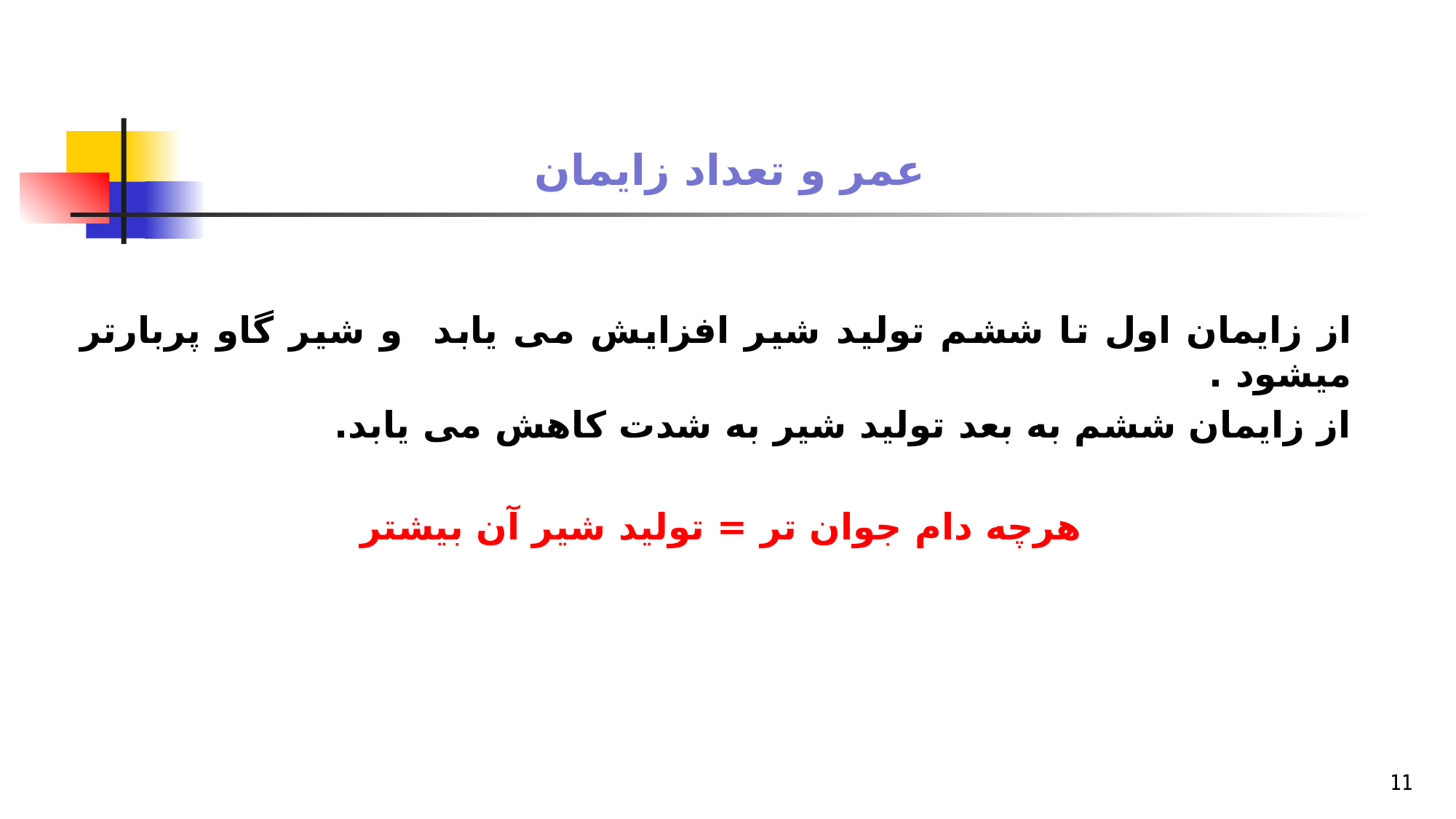

# عمر و تعداد زایمان

از زایمان اول تا ششم تولید شیر افزایش می یابد  و شیر گاو پربارتر میشود .
از زایمان ششم به بعد تولید شیر به شدت کاهش می یابد.

هرچه دام جوان تر = تولید شیر آن بیشتر
11